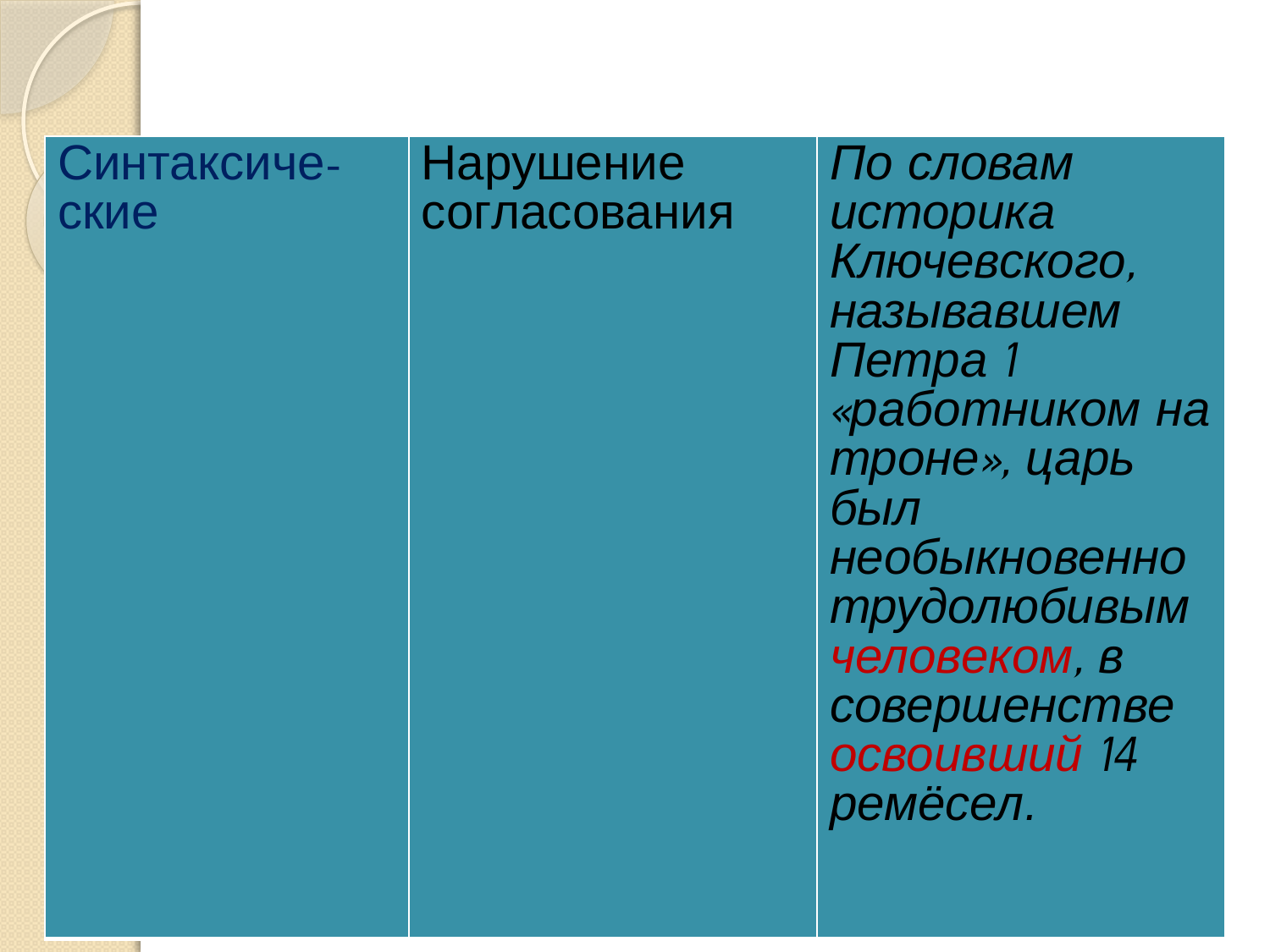

#
| Синтаксиче-ские | Нарушение согласования | По словам историка Ключевского, называвшем Петра 1 «работником на троне», царь был необыкновенно трудолюбивым человеком, в совершенстве освоивший 14 ремёсел. |
| --- | --- | --- |